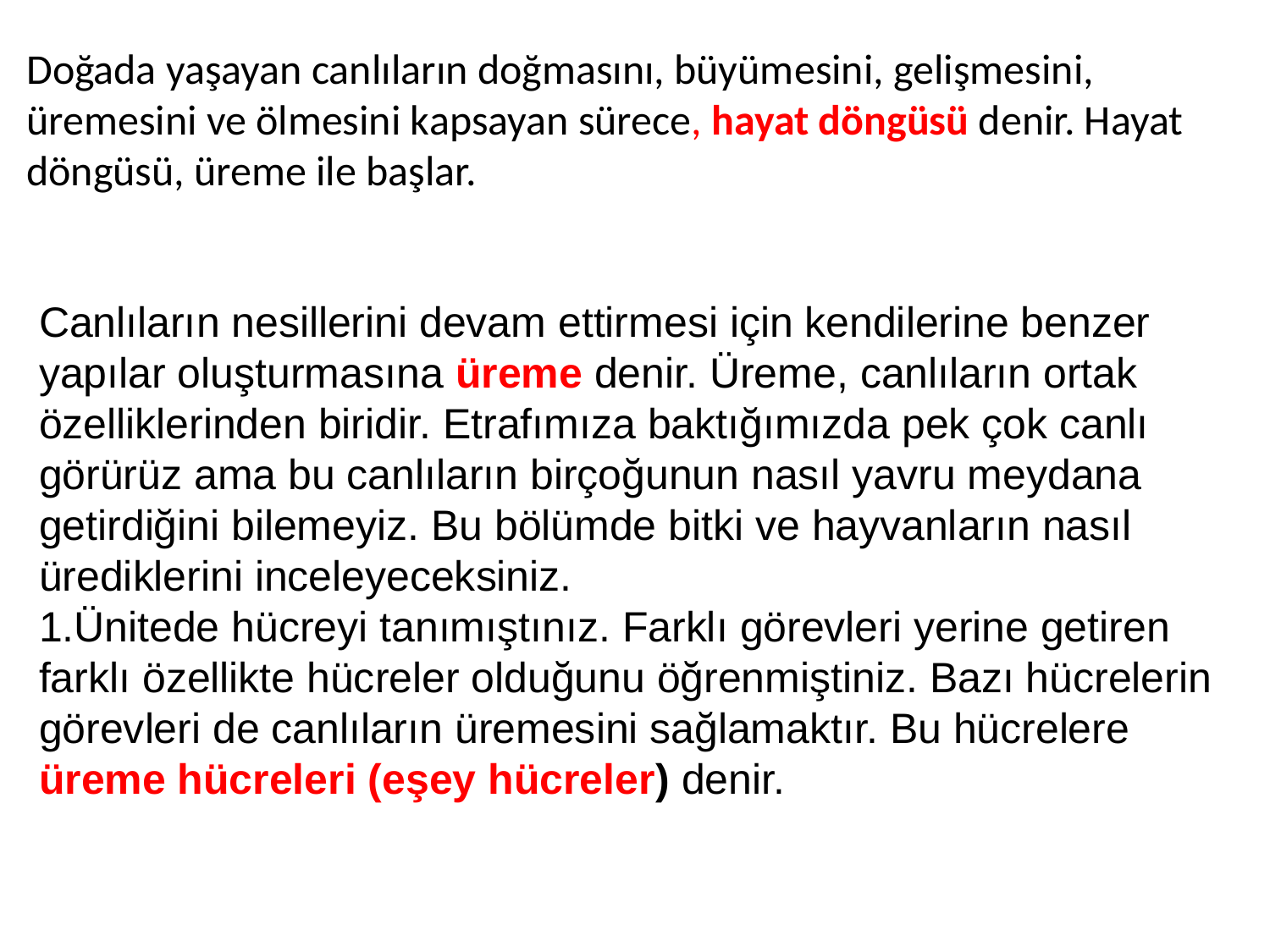

Doğada yaşayan canlıların doğmasını, büyümesini, gelişmesini, üremesini ve ölmesini kapsayan sürece, hayat döngüsü denir. Hayat döngüsü, üreme ile başlar.
Canlıların nesillerini devam ettirmesi için kendilerine benzer yapılar oluşturmasına üreme denir. Üreme, canlıların ortak özelliklerinden biridir. Etrafımıza baktığımızda pek çok canlı görürüz ama bu canlıların birçoğunun nasıl yavru meydana getirdiğini bilemeyiz. Bu bölümde bitki ve hayvanların nasıl ürediklerini inceleyeceksiniz.
1.Ünitede hücreyi tanımıştınız. Farklı görevleri yerine getiren farklı özellikte hücreler olduğunu öğrenmiştiniz. Bazı hücrelerin görevleri de canlıların üremesini sağlamaktır. Bu hücrelere üreme hücreleri (eşey hücreler) denir.